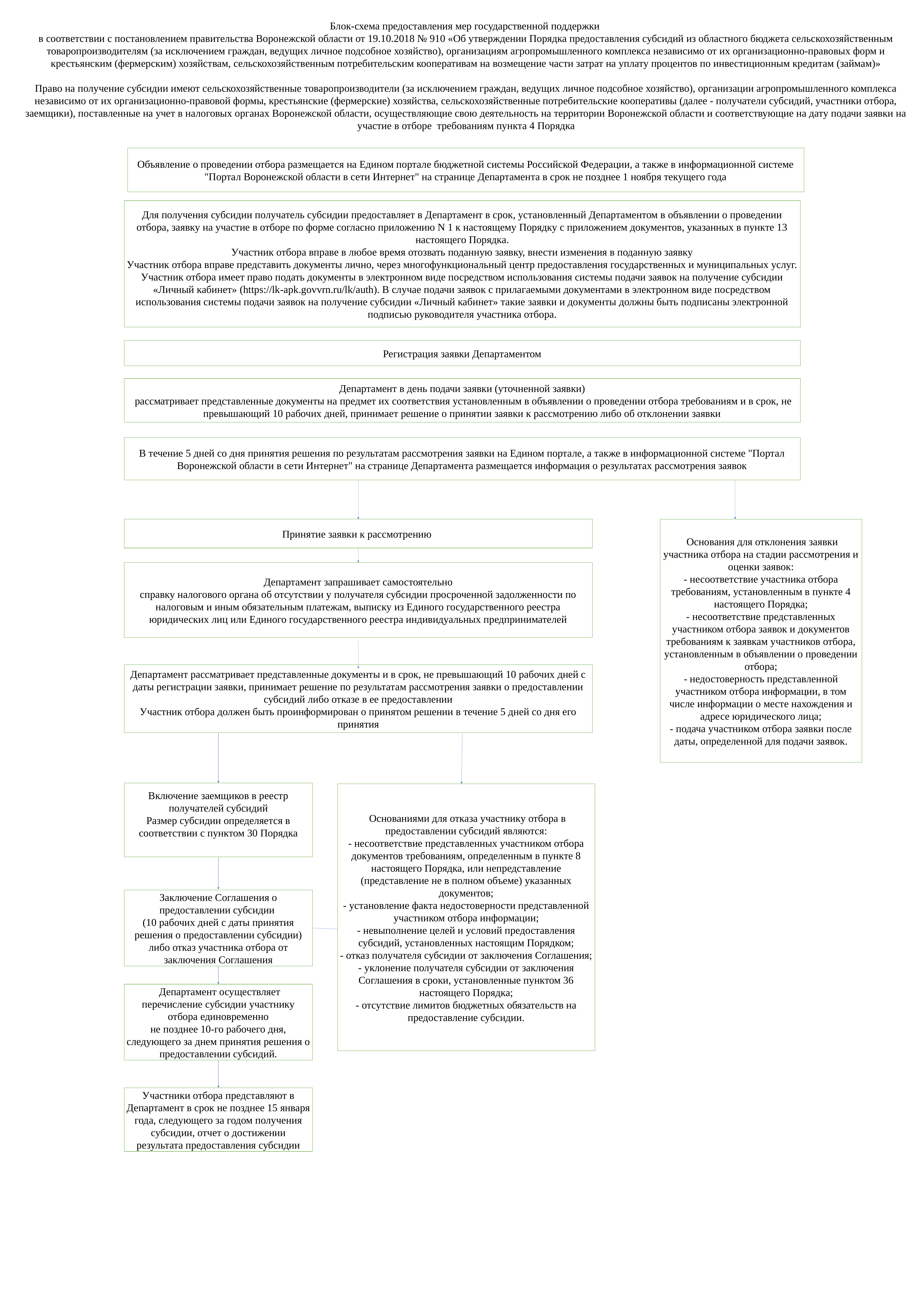

Блок-схема предоставления мер государственной поддержки
в соответствии с постановлением правительства Воронежской области от 19.10.2018 № 910 «Об утверждении Порядка предоставления субсидий из областного бюджета сельскохозяйственным товаропроизводителям (за исключением граждан, ведущих личное подсобное хозяйство), организациям агропромышленного комплекса независимо от их организационно-правовых форм и крестьянским (фермерским) хозяйствам, сельскохозяйственным потребительским кооперативам на возмещение части затрат на уплату процентов по инвестиционным кредитам (займам)»

Право на получение субсидии имеют сельскохозяйственные товаропроизводители (за исключением граждан, ведущих личное подсобное хозяйство), организации агропромышленного комплекса независимо от их организационно-правовой формы, крестьянские (фермерские) хозяйства, сельскохозяйственные потребительские кооперативы (далее - получатели субсидий, участники отбора, заемщики), поставленные на учет в налоговых органах Воронежской области, осуществляющие свою деятельность на территории Воронежской области и соответствующие на дату подачи заявки на участие в отборе  требованиям пункта 4 Порядка

Объявление о проведении отбора размещается на Едином портале бюджетной системы Российской Федерации, а также в информационной системе "Портал Воронежской области в сети Интернет" на странице Департамента в срок не позднее 1 ноября текущего года

Для получения субсидии получатель субсидии предоставляет в Департамент в срок, установленный Департаментом в объявлении о проведении отбора, заявку на участие в отборе по форме согласно приложению N 1 к настоящему Порядку с приложением документов, указанных в пункте 13 настоящего Порядка.
Участник отбора вправе в любое время отозвать поданную заявку, внести изменения в поданную заявку
Участник отбора вправе представить документы лично, через многофункциональный центр предоставления государственных и муниципальных услуг.
Участник отбора имеет право подать документы в электронном виде посредством использования системы подачи заявок на получение субсидии «Личный кабинет» (https://lk-apk.govvrn.ru/lk/auth). В случае подачи заявок с прилагаемыми документами в электронном виде посредством использования системы подачи заявок на получение субсидии «Личный кабинет» такие заявки и документы должны быть подписаны электронной подписью руководителя участника отбора.

Регистрация заявки Департаментом
 Департамент в день подачи заявки (уточненной заявки)
 рассматривает представленные документы на предмет их соответствия установленным в объявлении о проведении отбора требованиям и в срок, не превышающий 10 рабочих дней, принимает решение о принятии заявки к рассмотрению либо об отклонении заявки
В течение 5 дней со дня принятия решения по результатам рассмотрения заявки на Едином портале, а также в информационной системе "Портал Воронежской области в сети Интернет" на странице Департамента размещается информация о результатах рассмотрения заявок
Принятие заявки к рассмотрению
 Основания для отклонения заявки участника отбора на стадии рассмотрения и оценки заявок:
- несоответствие участника отбора требованиям, установленным в пункте 4 настоящего Порядка;
- несоответствие представленных участником отбора заявок и документов требованиям к заявкам участников отбора, установленным в объявлении о проведении отбора;
- недостоверность представленной участником отбора информации, в том числе информации о месте нахождения и адресе юридического лица;
- подача участником отбора заявки после даты, определенной для подачи заявок.
Департамент запрашивает самостоятельно
справку налогового органа об отсутствии у получателя субсидии просроченной задолженности по налоговым и иным обязательным платежам, выписку из Единого государственного реестра юридических лиц или Единого государственного реестра индивидуальных предпринимателей

Департамент рассматривает представленные документы и в срок, не превышающий 10 рабочих дней с даты регистрации заявки, принимает решение по результатам рассмотрения заявки о предоставлении субсидий либо отказе в ее предоставлении
Участник отбора должен быть проинформирован о принятом решении в течение 5 дней со дня его принятия

Включение заемщиков в реестр получателей субсидий
Размер субсидии определяется в соответствии с пунктом 30 Порядка

 Основаниями для отказа участнику отбора в предоставлении субсидий являются:
- несоответствие представленных участником отбора документов требованиям, определенным в пункте 8 настоящего Порядка, или непредставление (представление не в полном объеме) указанных документов;
- установление факта недостоверности представленной участником отбора информации;
- невыполнение целей и условий предоставления субсидий, установленных настоящим Порядком;
- отказ получателя субсидии от заключения Соглашения;
- уклонение получателя субсидии от заключения Соглашения в сроки, установленные пунктом 36 настоящего Порядка;
- отсутствие лимитов бюджетных обязательств на предоставление субсидии.

Заключение Соглашения о предоставлении субсидии
(10 рабочих дней с даты принятия решения о предоставлении субсидии) либо отказ участника отбора от заключения Соглашения

 Департамент осуществляет перечисление субсидии участнику отбора единовременно
не позднее 10-го рабочего дня, следующего за днем принятия решения о предоставлении субсидий.
Участники отбора представляют в Департамент в срок не позднее 15 января года, следующего за годом получения субсидии, отчет о достижении результата предоставления субсидии